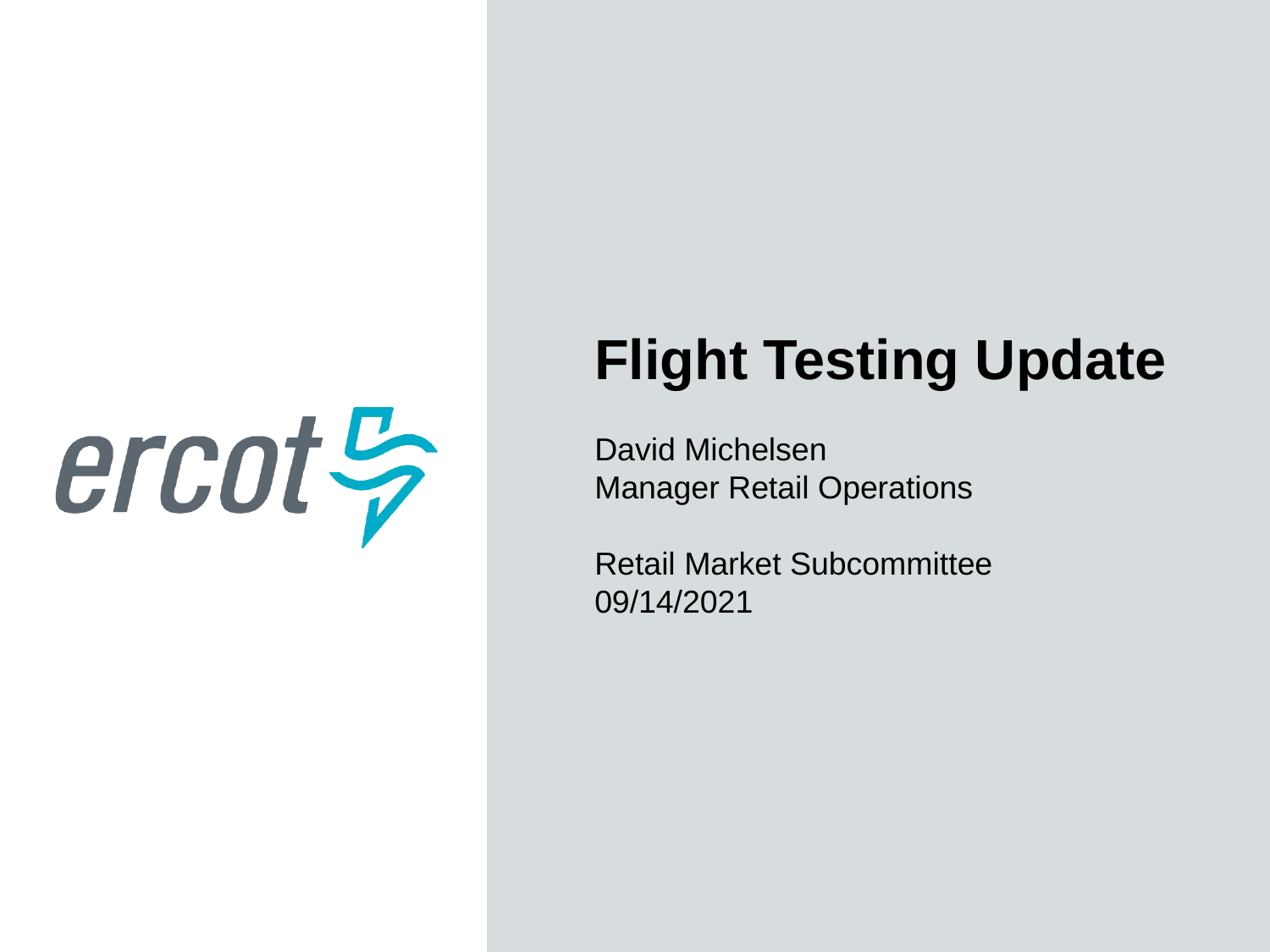

Flight Testing Update

David Michelsen
Manager Retail Operations

Retail Market Subcommittee
09/14/2021